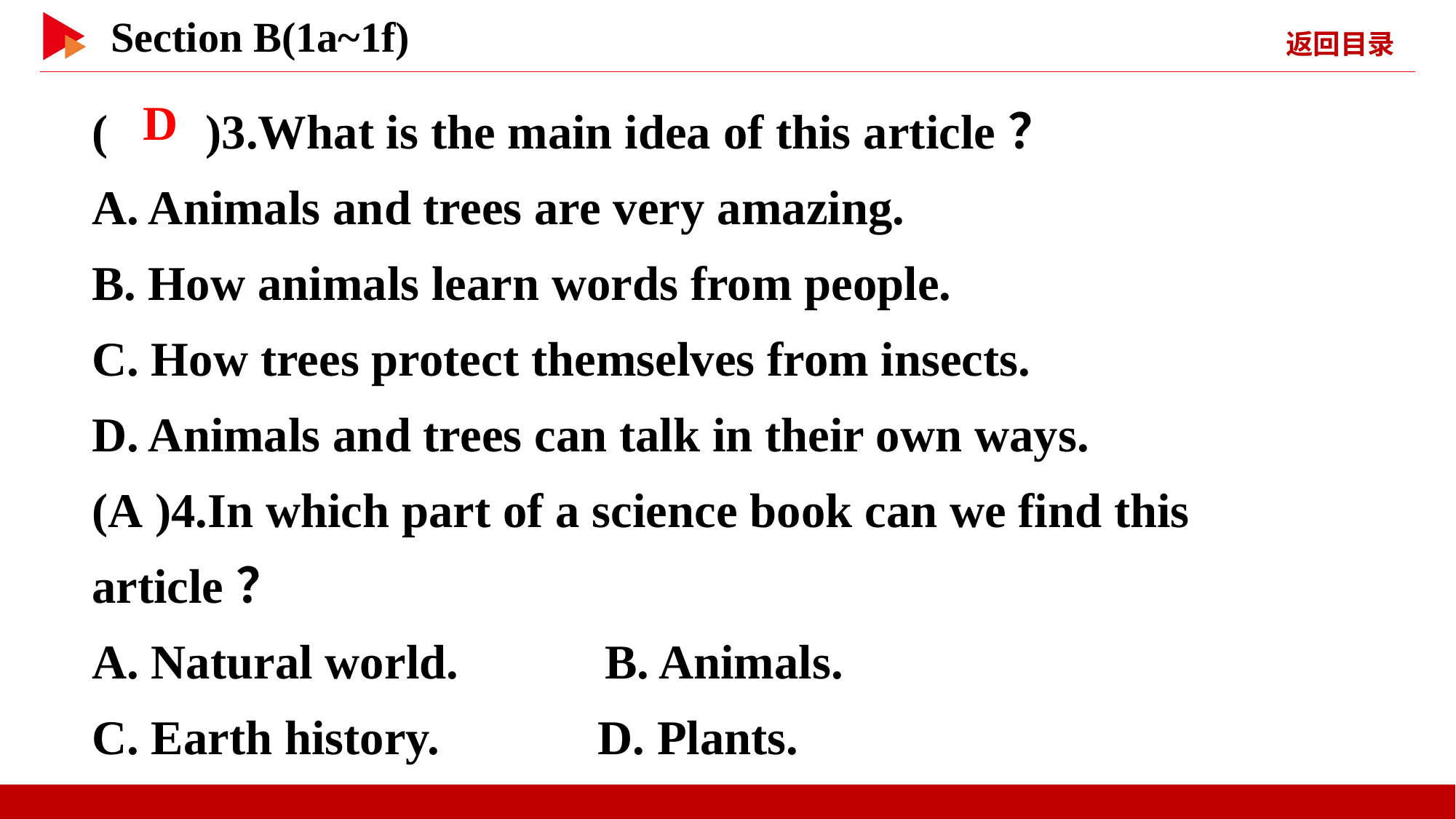

(        )3.What is the main idea of this article？
A. Animals and trees are very amazing.
B. How animals learn words from people.
C. How trees protect themselves from insects.
D. Animals and trees can talk in their own ways.
(A )4.In which part of a science book can we find this article？
A. Natural world.            B. Animals.
C. Earth history.             D. Plants.
   D